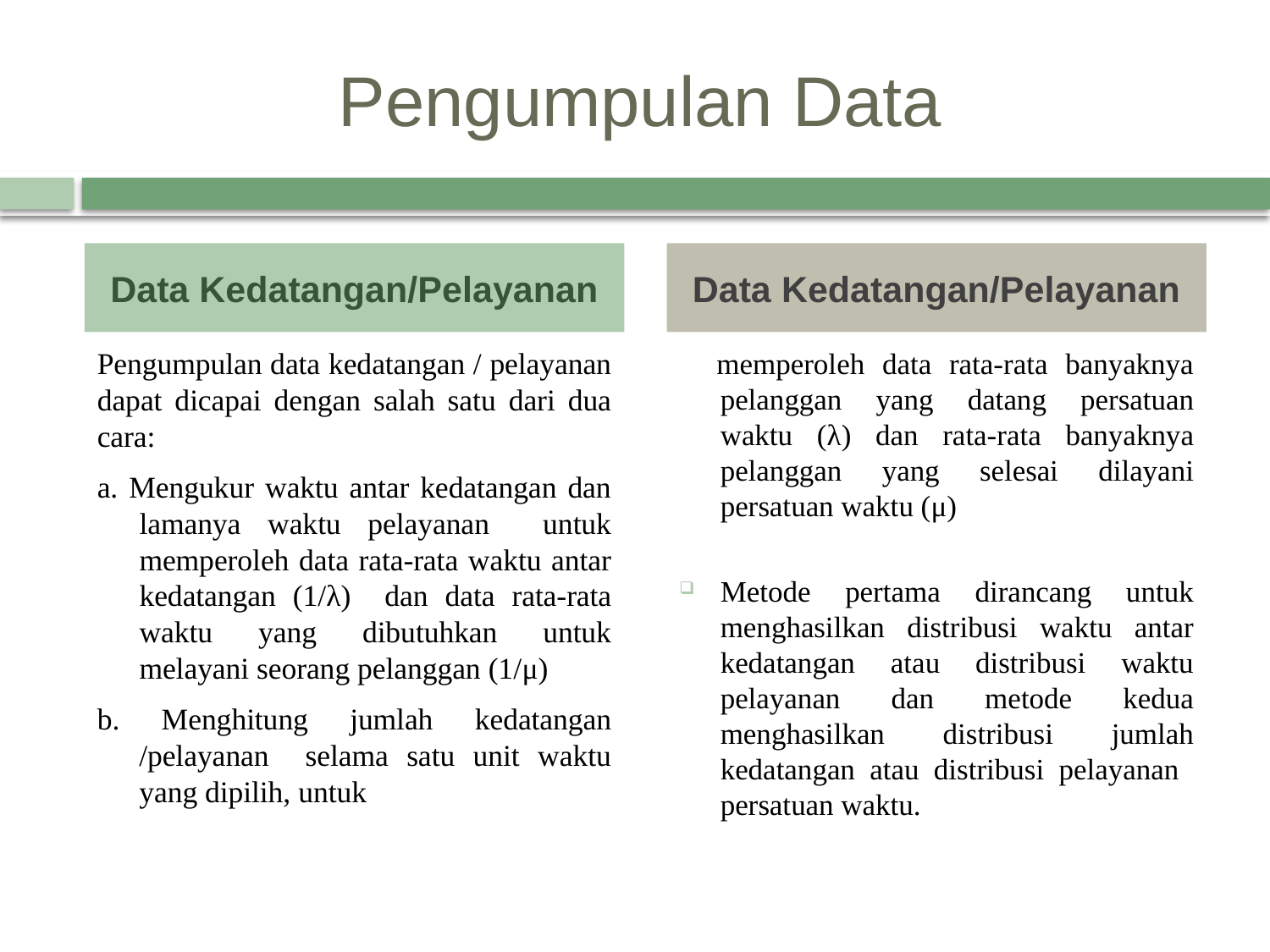

# Pengumpulan Data
Data Kedatangan/Pelayanan
Data Kedatangan/Pelayanan
Pengumpulan data kedatangan / pelayanan dapat dicapai dengan salah satu dari dua cara:
a. Mengukur waktu antar kedatangan dan lamanya waktu pelayanan  untuk memperoleh data rata-rata waktu antar kedatangan (1/λ)  dan data rata-rata waktu yang dibutuhkan untuk melayani seorang pelanggan (1/μ)
b. Menghitung jumlah kedatangan /pelayanan  selama satu unit waktu yang dipilih, untuk
memperoleh data rata-rata banyaknya pelanggan yang datang persatuan waktu (λ) dan rata-rata banyaknya pelanggan yang selesai dilayani persatuan waktu (μ)

Metode pertama dirancang untuk menghasilkan distribusi waktu antar kedatangan atau distribusi waktu pelayanan dan metode kedua menghasilkan distribusi jumlah kedatangan atau distribusi pelayanan  persatuan waktu.